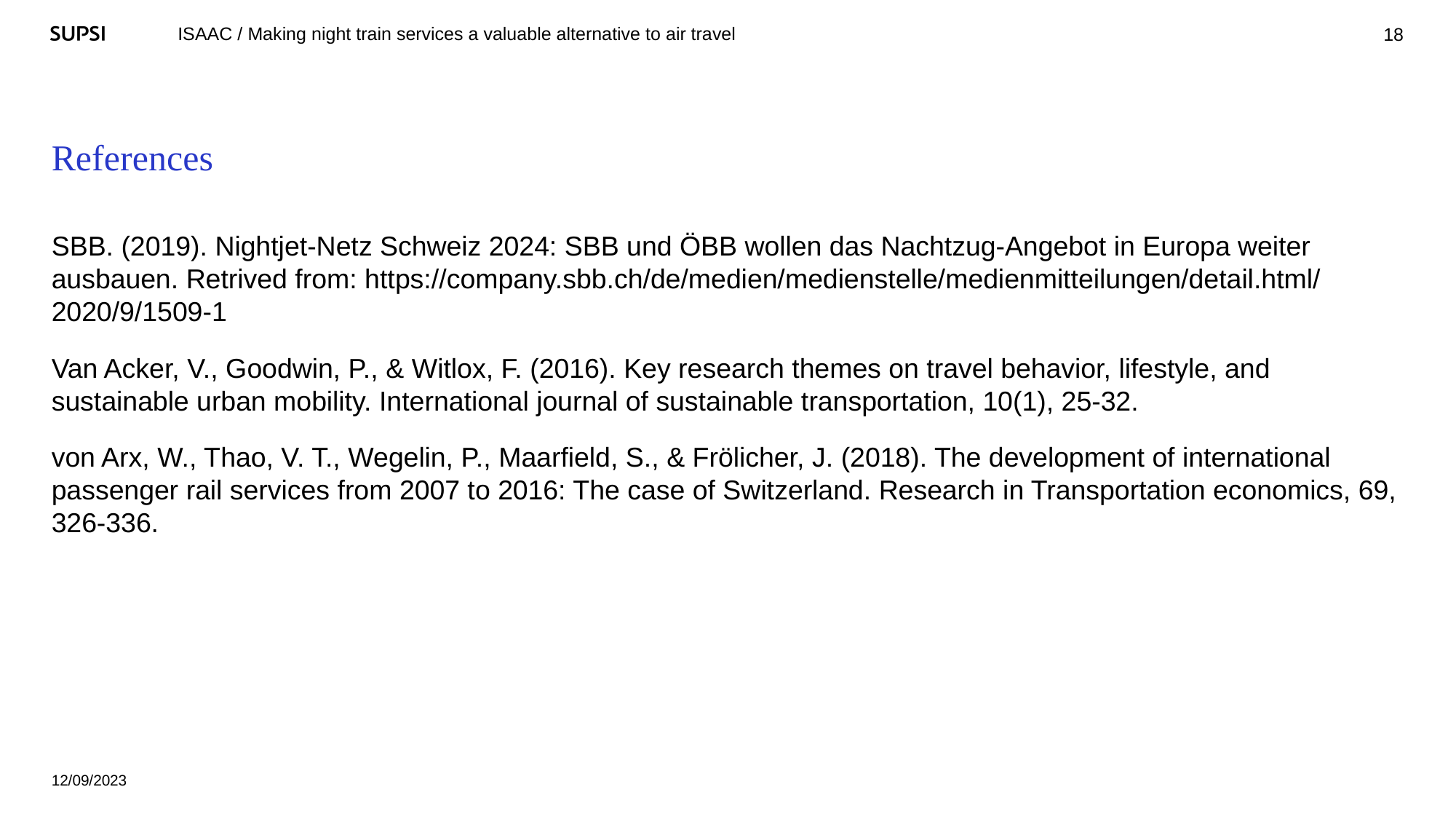

18
# References
SBB. (2019). Nightjet-Netz Schweiz 2024: SBB und ÖBB wollen das Nachtzug-Angebot in Europa weiter ausbauen. Retrived from: https://company.sbb.ch/de/medien/medienstelle/medienmitteilungen/detail.html/2020/9/1509-1
Van Acker, V., Goodwin, P., & Witlox, F. (2016). Key research themes on travel behavior, lifestyle, and sustainable urban mobility. International journal of sustainable transportation, 10(1), 25-32.
von Arx, W., Thao, V. T., Wegelin, P., Maarfield, S., & Frölicher, J. (2018). The development of international passenger rail services from 2007 to 2016: The case of Switzerland. Research in Transportation economics, 69, 326-336.

12/09/2023